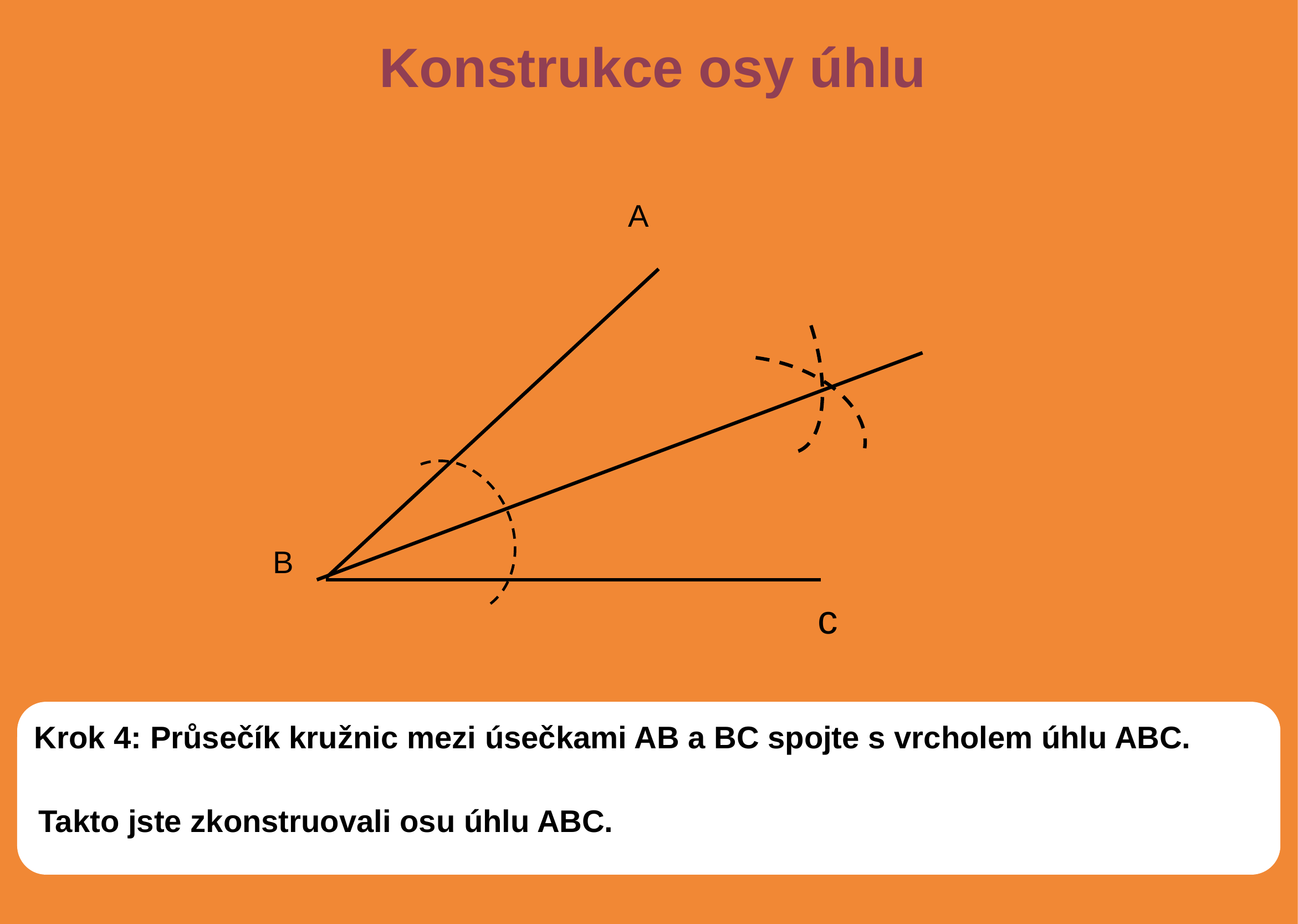

Konstrukce osy úhlu
A

B
c

Krok 4: Průsečík kružnic mezi úsečkami AB a BC spojte s vrcholem úhlu ABC.
Takto jste zkonstruovali osu úhlu ABC.